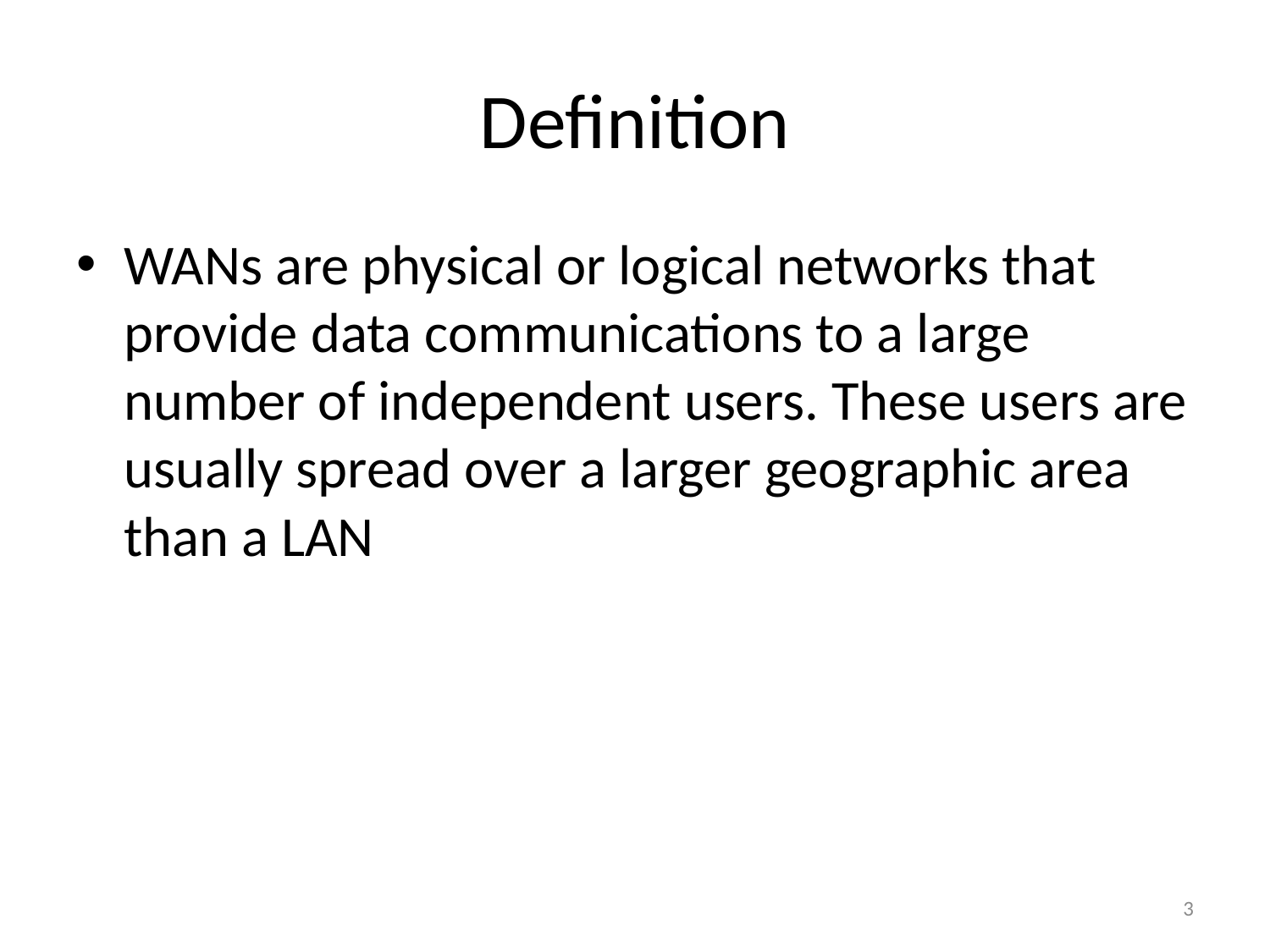

# Definition
WANs are physical or logical networks that provide data communications to a large number of independent users. These users are usually spread over a larger geographic area than a LAN
3